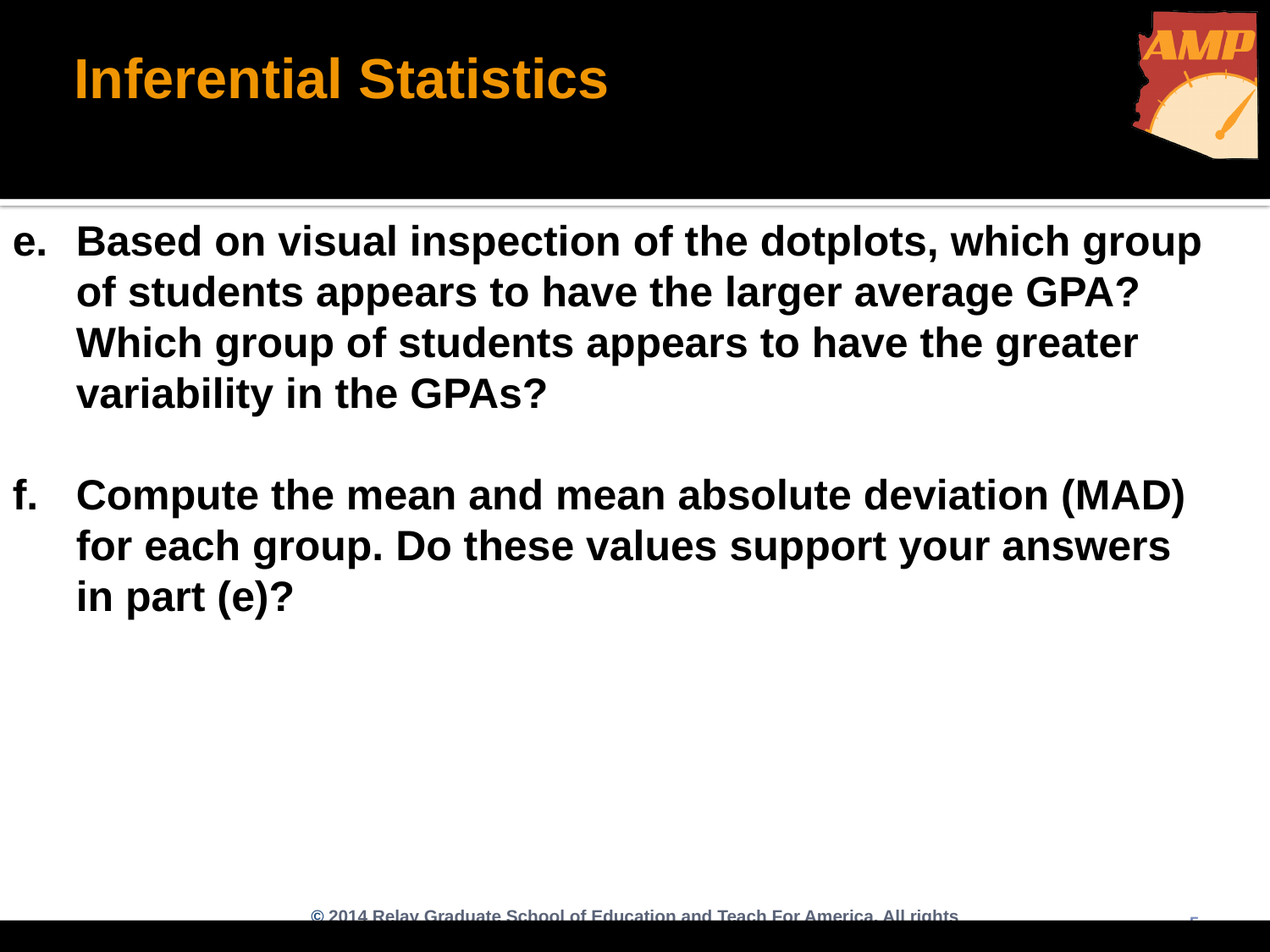

Inferential Statistics

Based on visual inspection of the dotplots, which group of students appears to have the larger average GPA? Which group of students appears to have the greater variability in the GPAs?

Compute the mean and mean absolute deviation (MAD) for each group. Do these values support your answers in part (e)?